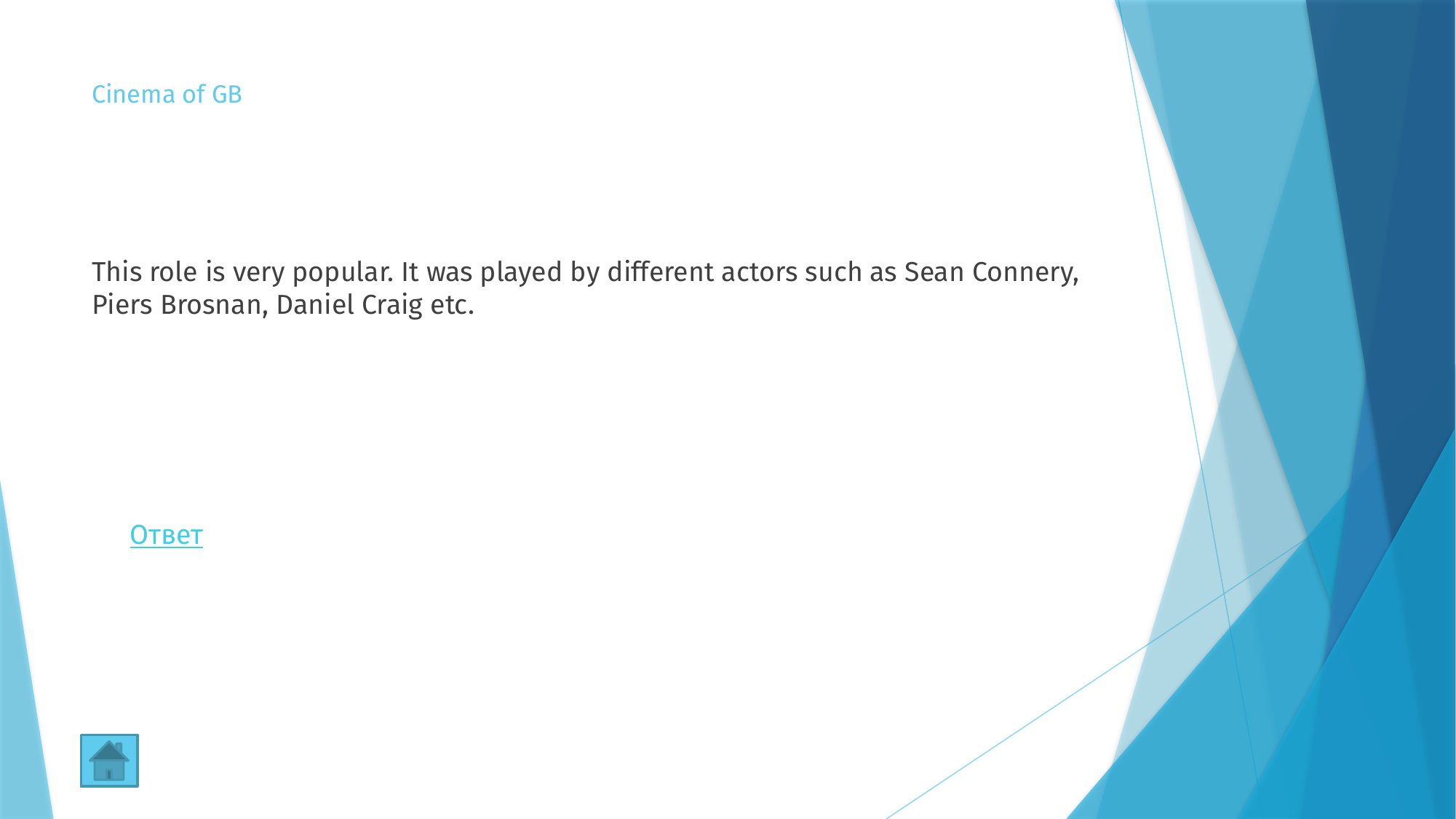

# Cinema of GB
This role is very popular. It was played by different actors such as Sean Connery, Piers Brosnan, Daniel Craig etc.
Ответ